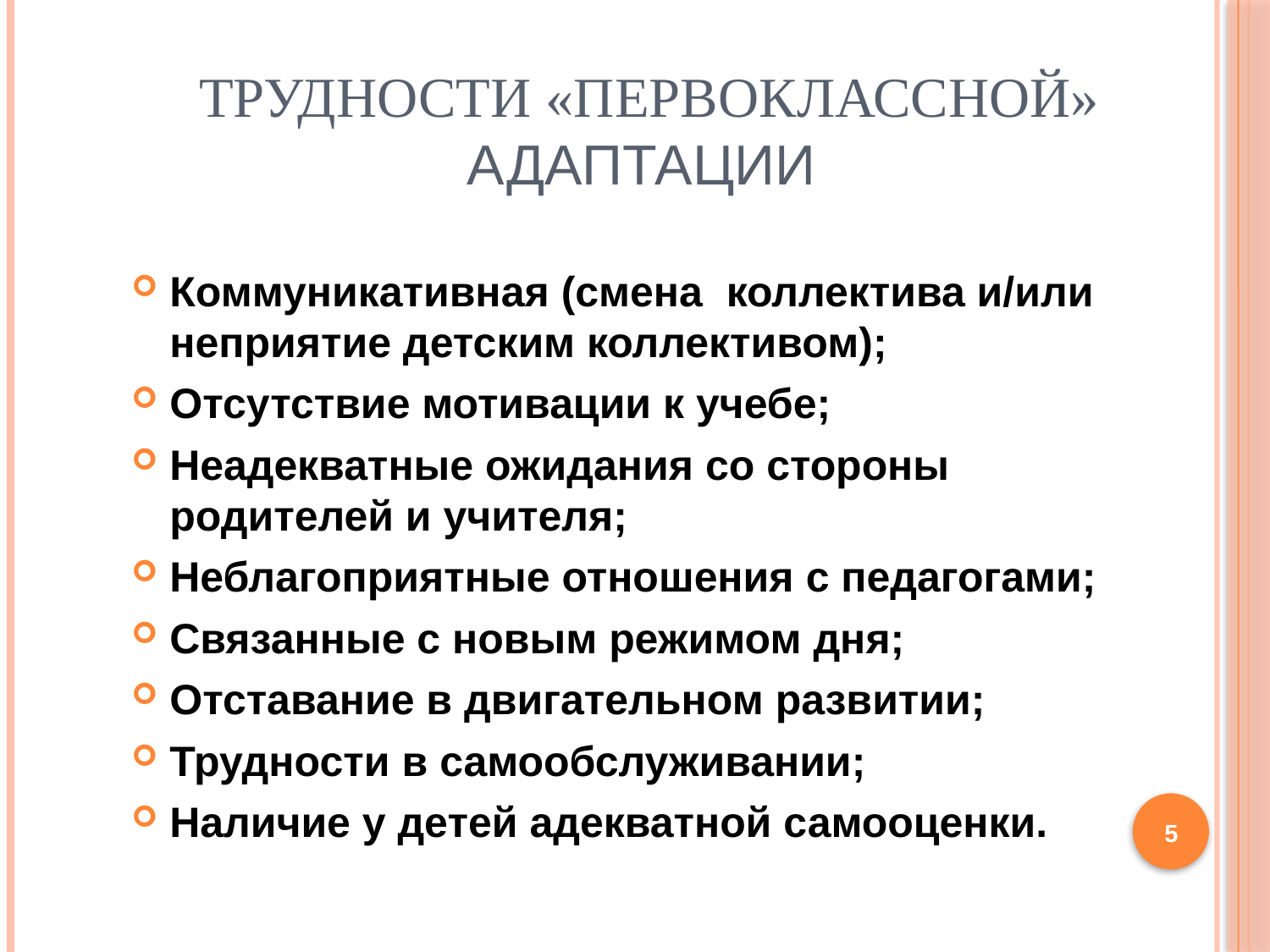

# Трудности «первоклассной» адаптации
Коммуникативная (смена  коллектива и/или неприятие детским коллективом);
Отсутствие мотивации к учебе;
Неадекватные ожидания со стороны родителей и учителя;
Неблагоприятные отношения с педагогами;
Связанные с новым режимом дня;
Отставание в двигательном развитии;
Трудности в самообслуживании;
Наличие у детей адекватной самооценки.
5